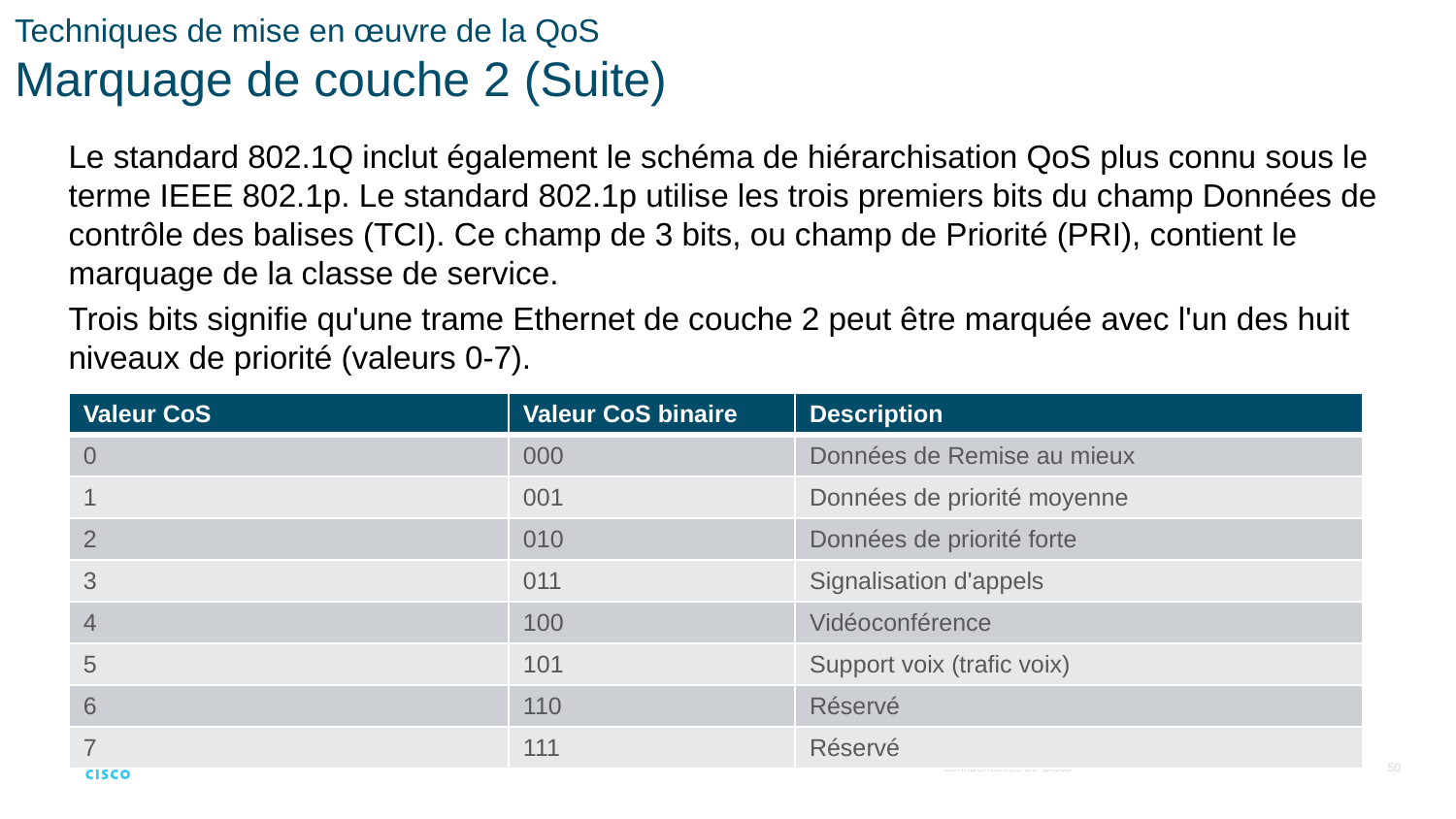

# Techniques de mise en œuvre de la QoS Marquage de couche 2 (Suite)
Le standard 802.1Q inclut également le schéma de hiérarchisation QoS plus connu sous le terme IEEE 802.1p. Le standard 802.1p utilise les trois premiers bits du champ Données de contrôle des balises (TCI). Ce champ de 3 bits, ou champ de Priorité (PRI), contient le marquage de la classe de service.
Trois bits signifie qu'une trame Ethernet de couche 2 peut être marquée avec l'un des huit niveaux de priorité (valeurs 0-7).
| Valeur CoS | Valeur CoS binaire | Description |
| --- | --- | --- |
| 0 | 000 | Données de Remise au mieux |
| 1 | 001 | Données de priorité moyenne |
| 2 | 010 | Données de priorité forte |
| 3 | 011 | Signalisation d'appels |
| 4 | 100 | Vidéoconférence |
| 5 | 101 | Support voix (trafic voix) |
| 6 | 110 | Réservé |
| 7 | 111 | Réservé |